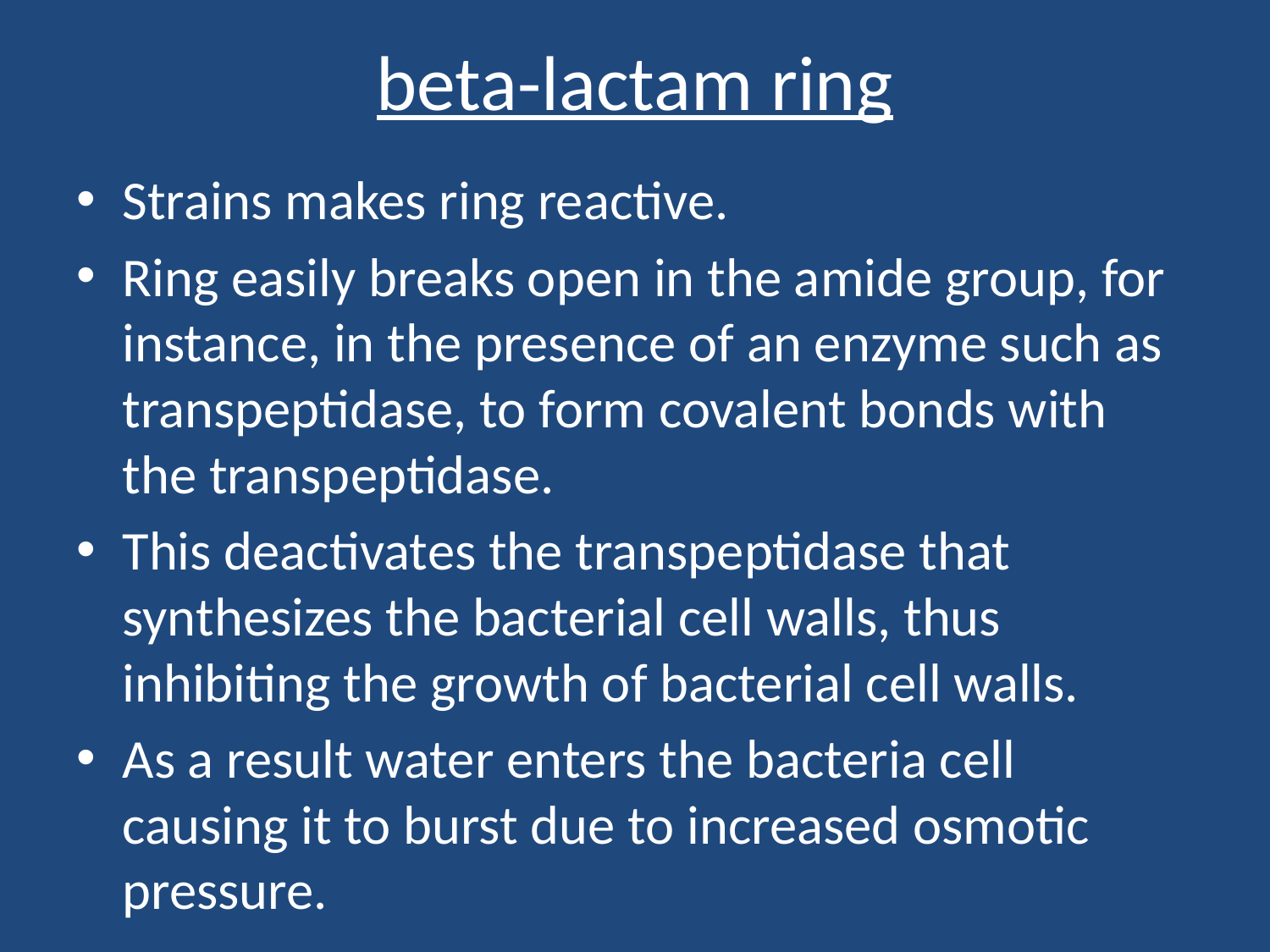

# beta-lactam ring
Strains makes ring reactive.
Ring easily breaks open in the amide group, for instance, in the presence of an enzyme such as transpeptidase, to form covalent bonds with the transpeptidase.
This deactivates the transpeptidase that synthesizes the bacterial cell walls, thus inhibiting the growth of bacterial cell walls.
As a result water enters the bacteria cell causing it to burst due to increased osmotic pressure.